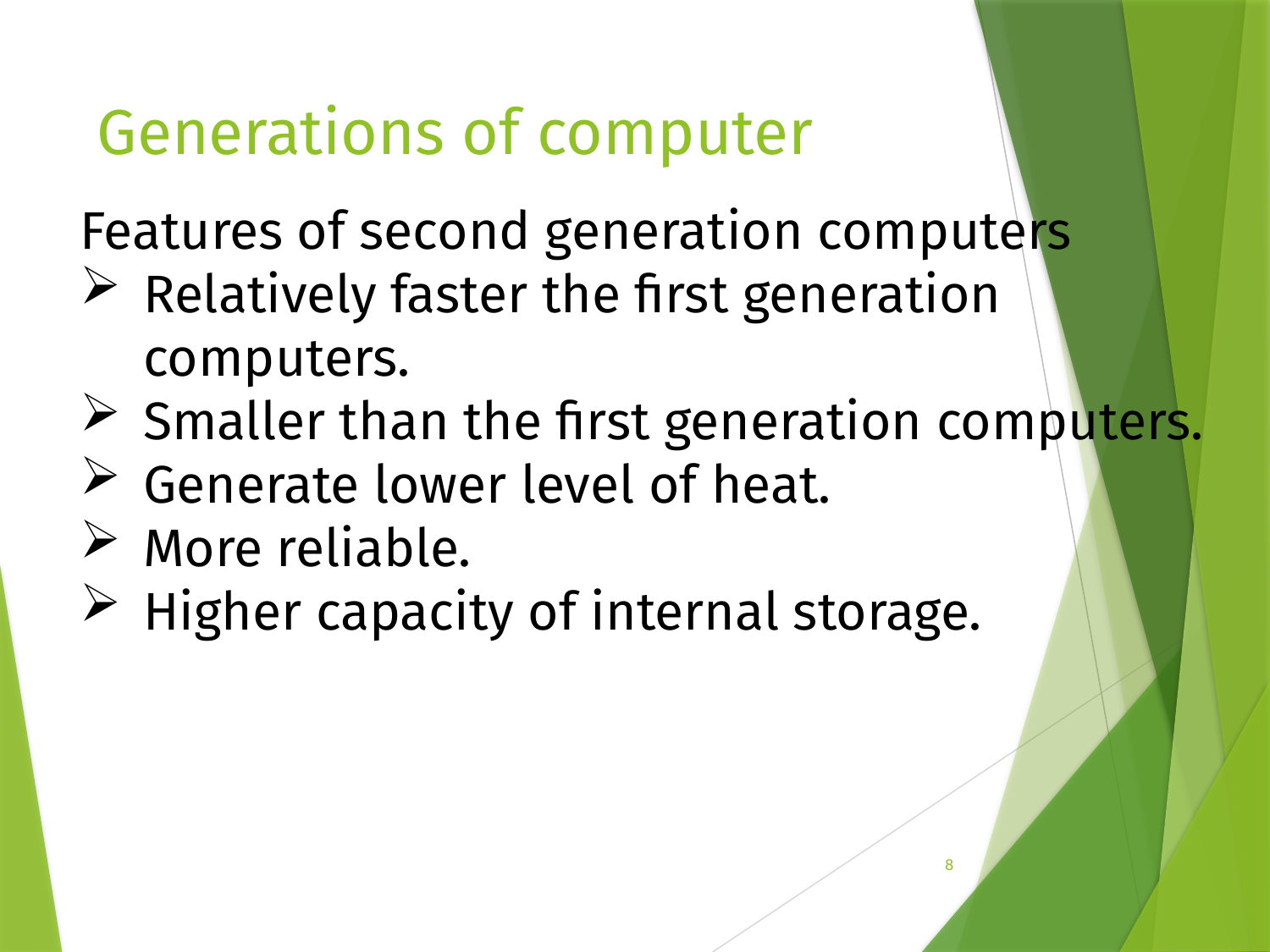

# Generations of computer
Features of second generation computers
Relatively faster the first generation computers.
Smaller than the first generation computers.
Generate lower level of heat.
More reliable.
Higher capacity of internal storage.

8